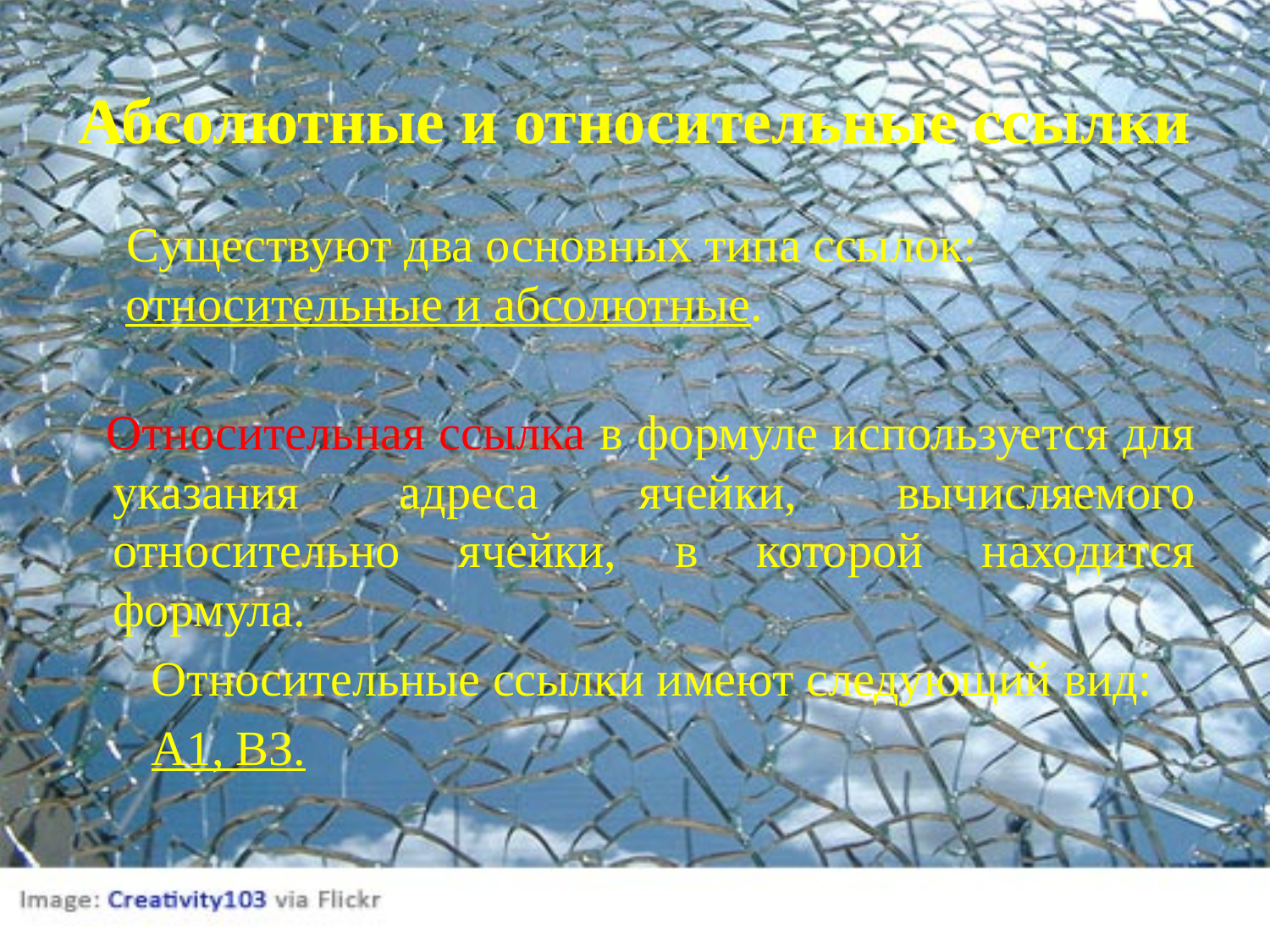

# Абсолютные и относительные ссылки
    Существуют два основных типа ссылок: относительные и абсолютные.

  Относительная ссылка в формуле используется для указания адреса ячейки, вычисляемого относительно ячейки, в которой находится формула.
      Относительные ссылки имеют следующий вид:
      А1, ВЗ.